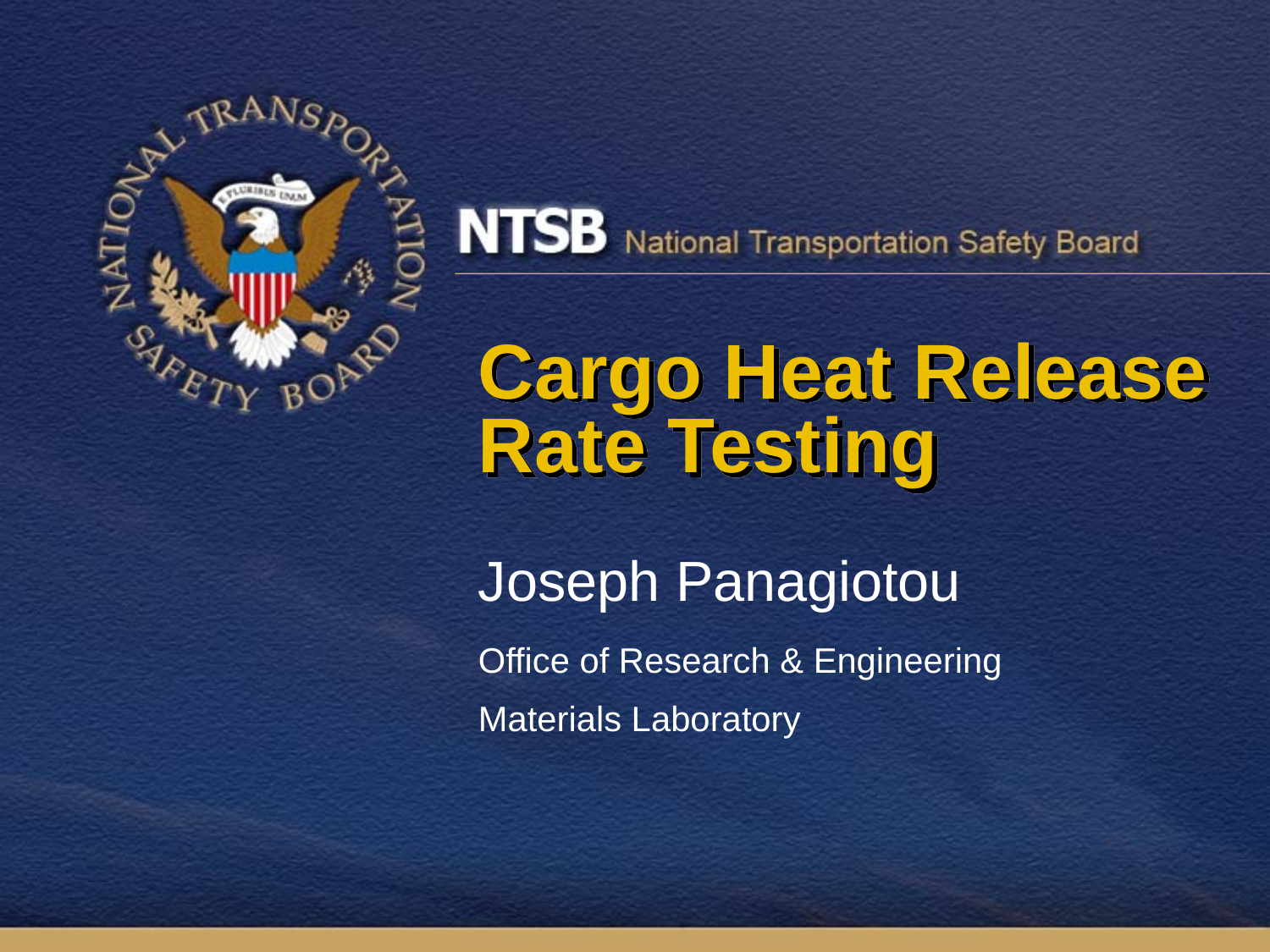

# Cargo Heat Release Rate Testing
Joseph Panagiotou
Office of Research & Engineering
Materials Laboratory